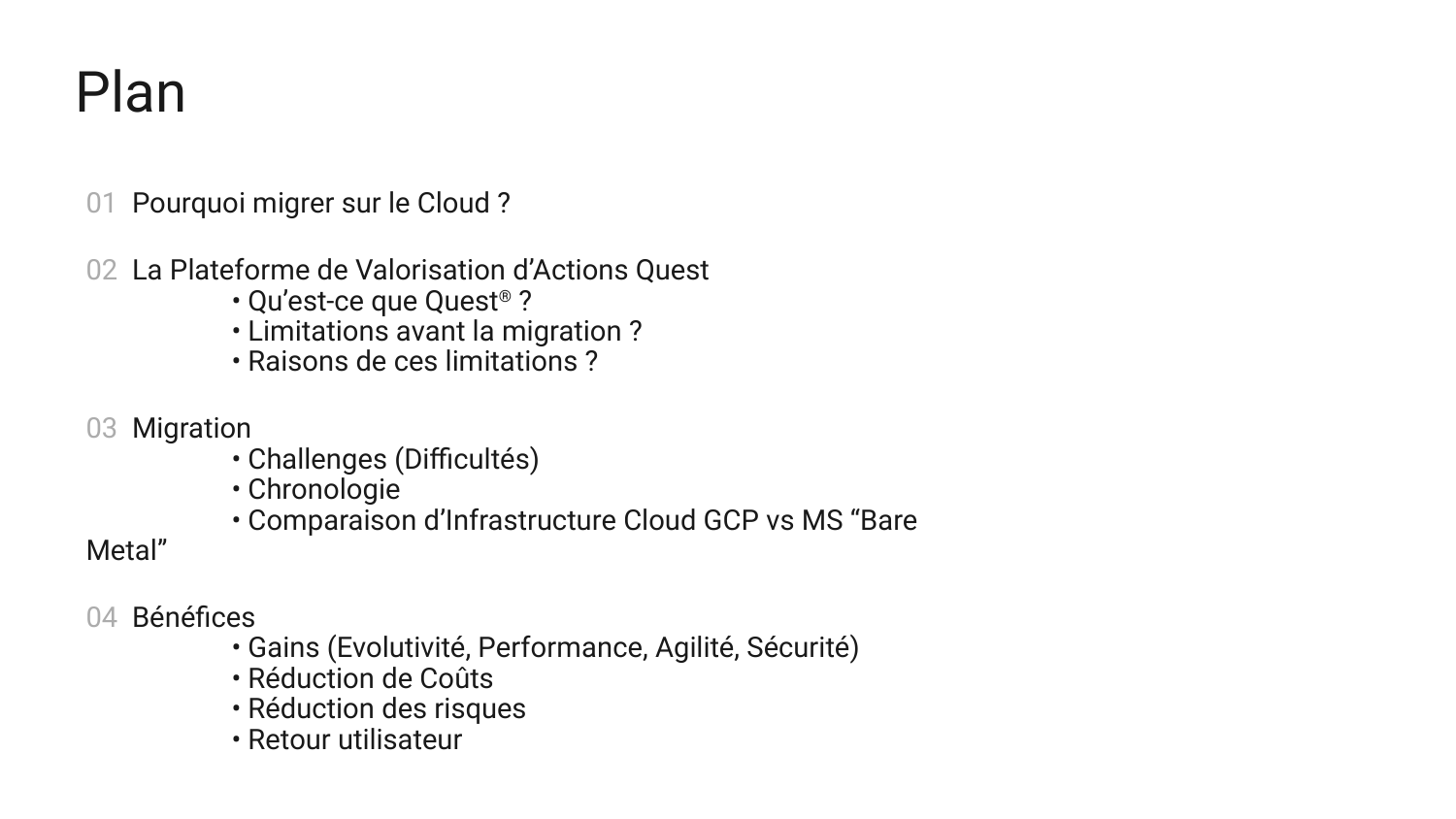

Plan
01  Pourquoi migrer sur le Cloud ?
02  La Plateforme de Valorisation d’Actions Quest
	• Qu’est-ce que Quest® ?
	• Limitations avant la migration ?
	• Raisons de ces limitations ?
03  Migration
	• Challenges (Difficultés)
	• Chronologie
	• Comparaison d’Infrastructure Cloud GCP vs MS “Bare Metal”
04  Bénéfices
	• Gains (Evolutivité, Performance, Agilité, Sécurité)
	• Réduction de Coûts
	• Réduction des risques
	• Retour utilisateur